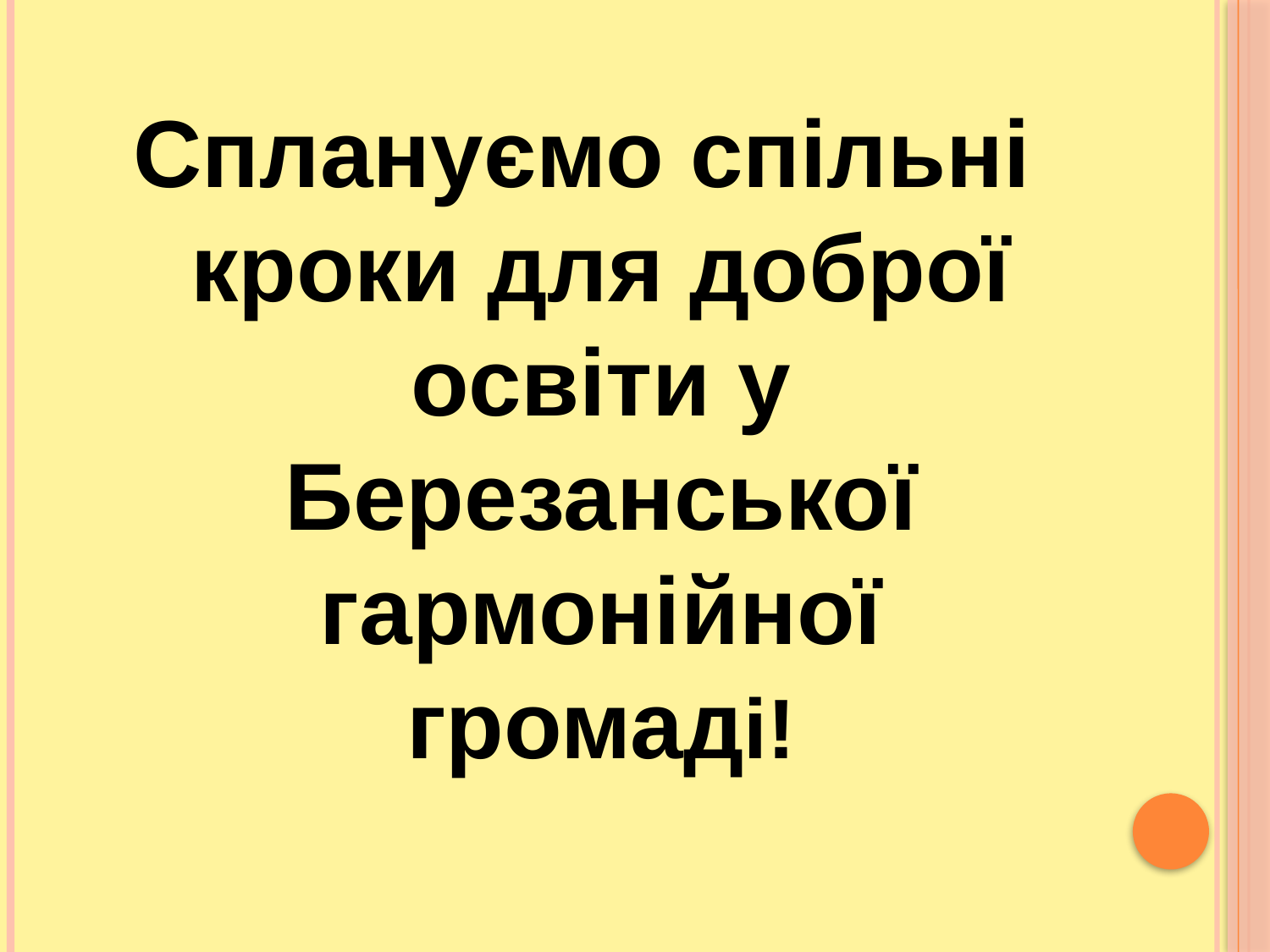

Сплануємо спільні кроки для доброї освіти у Березанської гармонійної громаді!